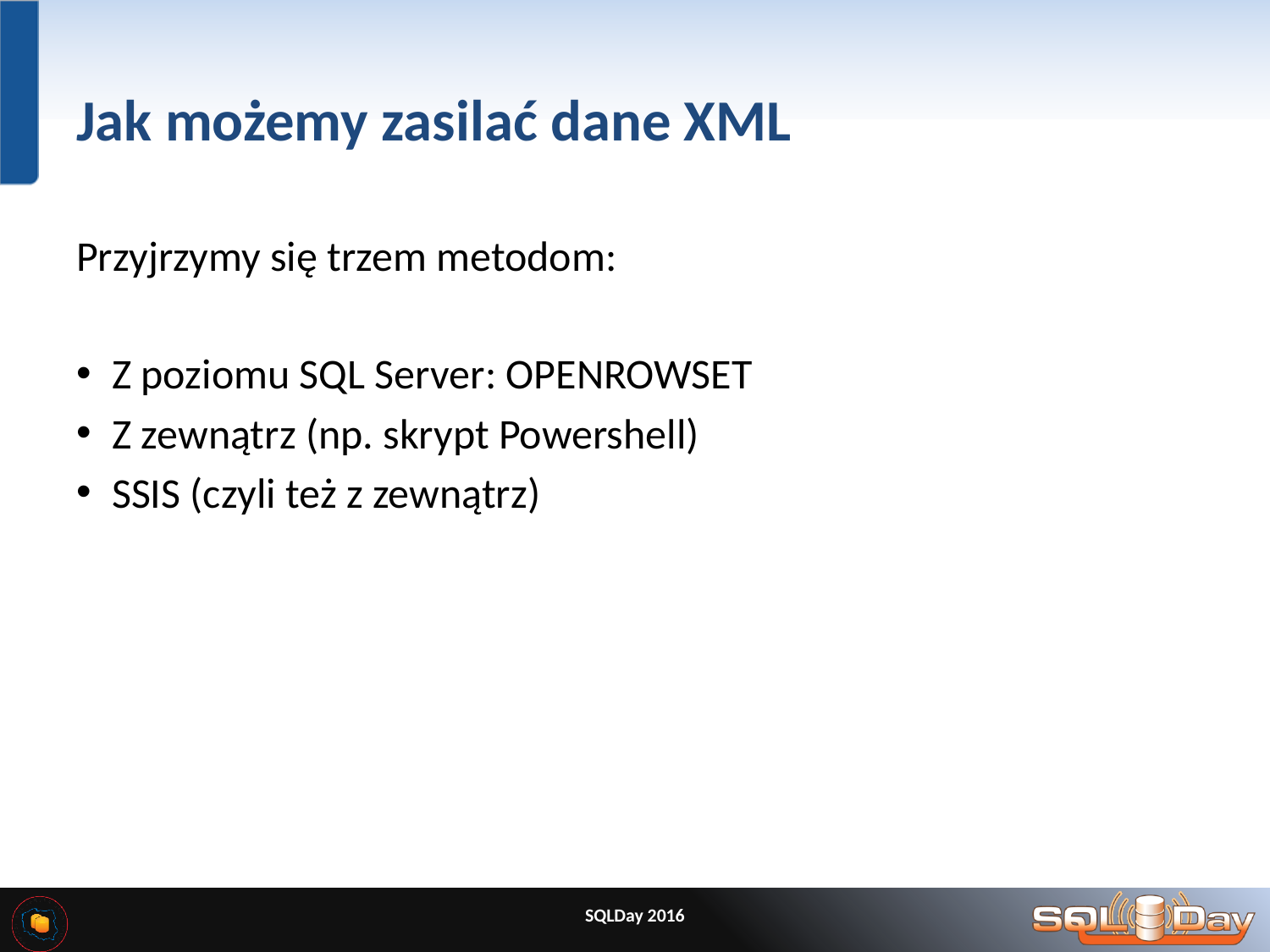

# Jak możemy zasilać dane XML
Przyjrzymy się trzem metodom:

Z poziomu SQL Server: OPENROWSET
Z zewnątrz (np. skrypt Powershell)
SSIS (czyli też z zewnątrz)